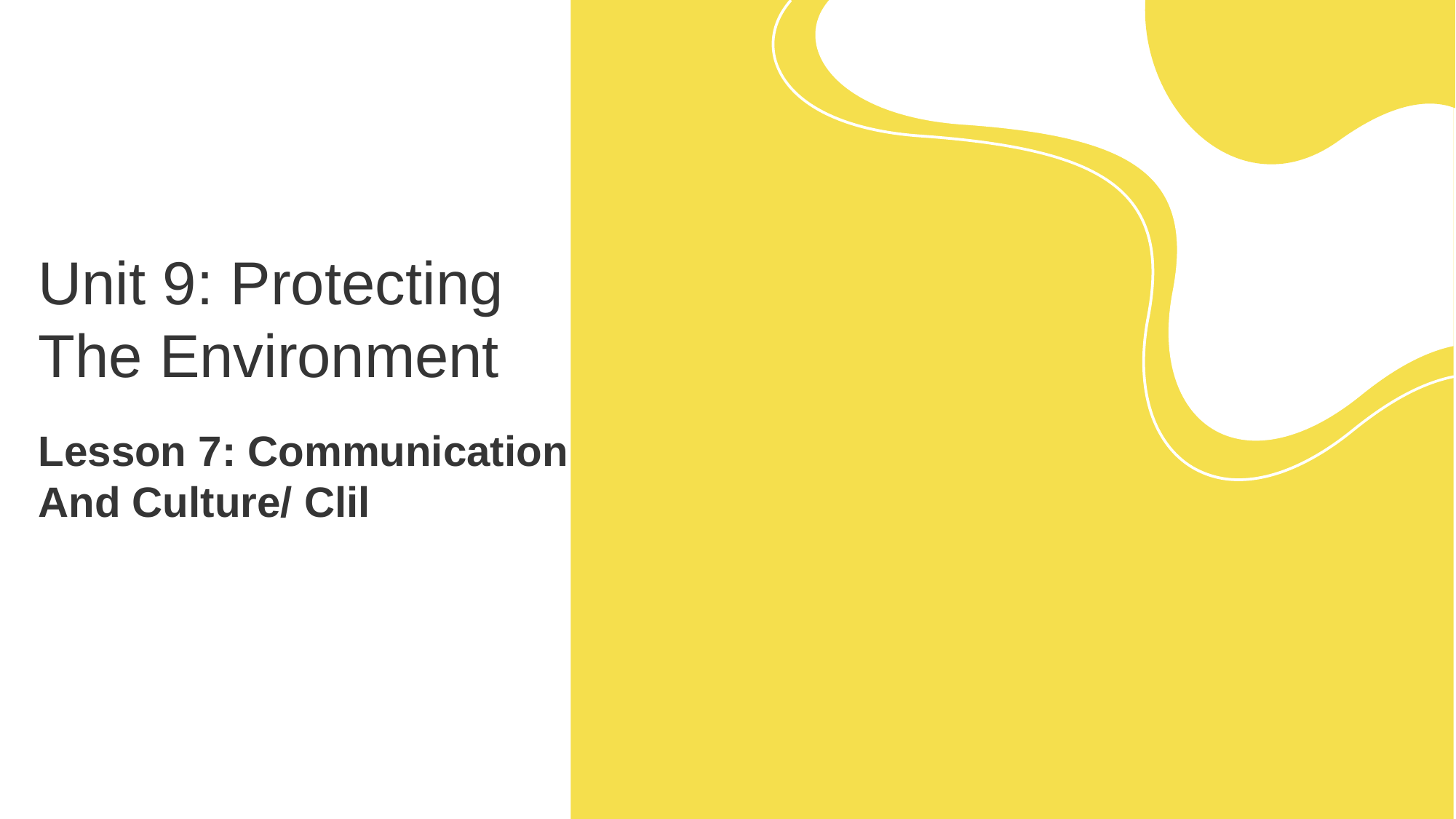

# Unit 9: Protecting The Environment
Lesson 7: Communication And Culture/ Clil